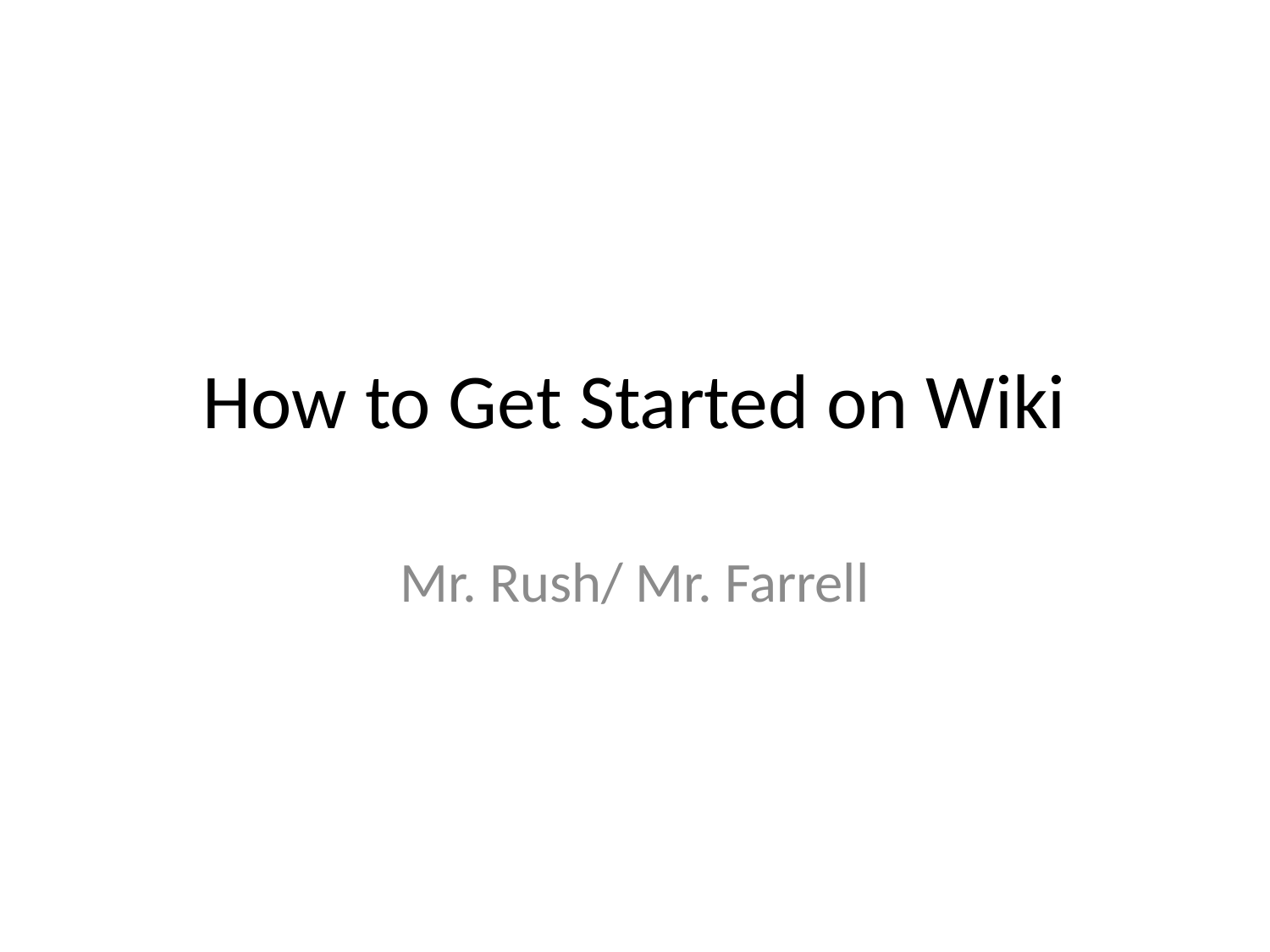

# How to Get Started on Wiki
Mr. Rush/ Mr. Farrell